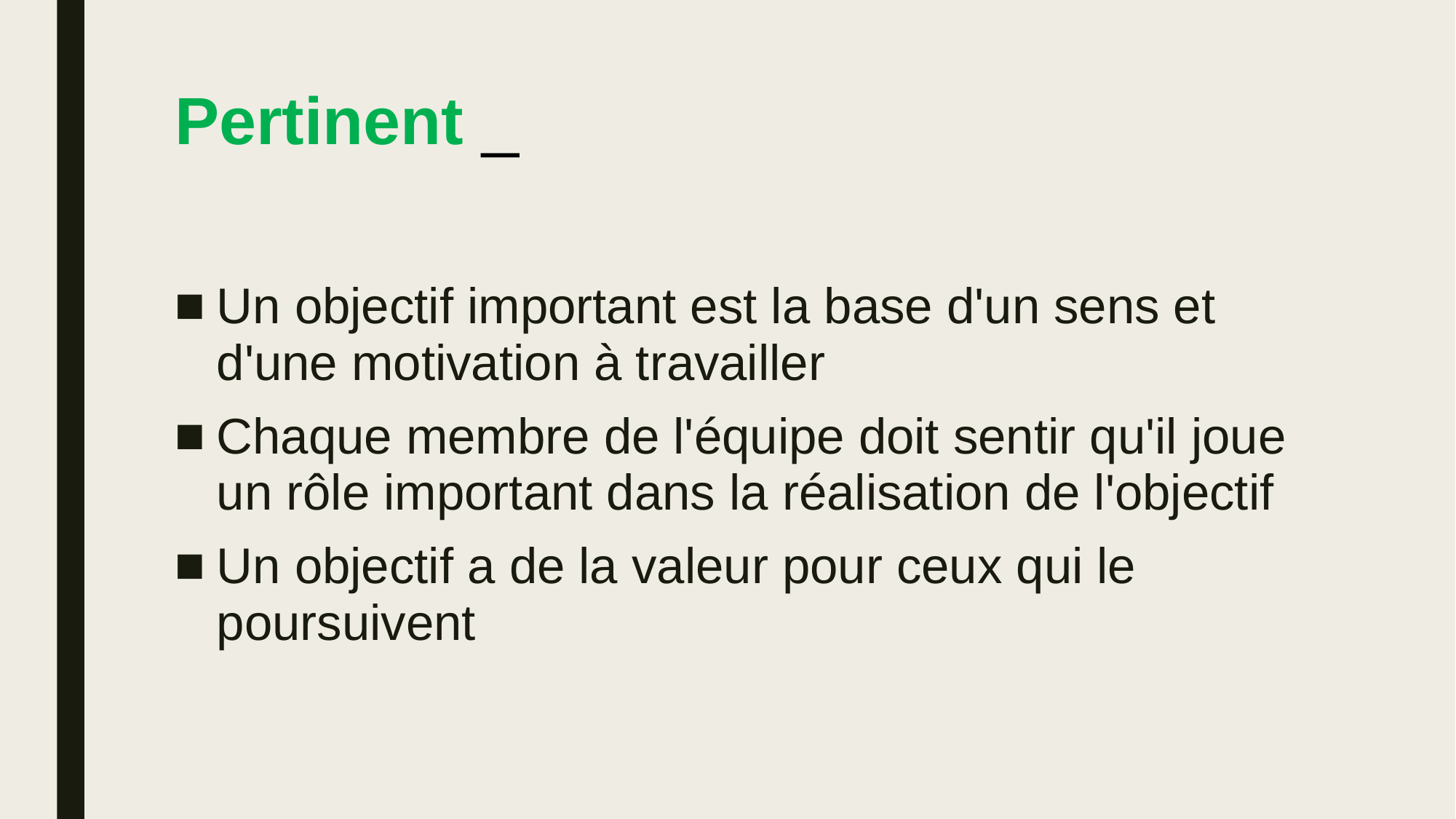

# Pertinent _
Un objectif important est la base d'un sens et d'une motivation à travailler
Chaque membre de l'équipe doit sentir qu'il joue un rôle important dans la réalisation de l'objectif
Un objectif a de la valeur pour ceux qui le poursuivent